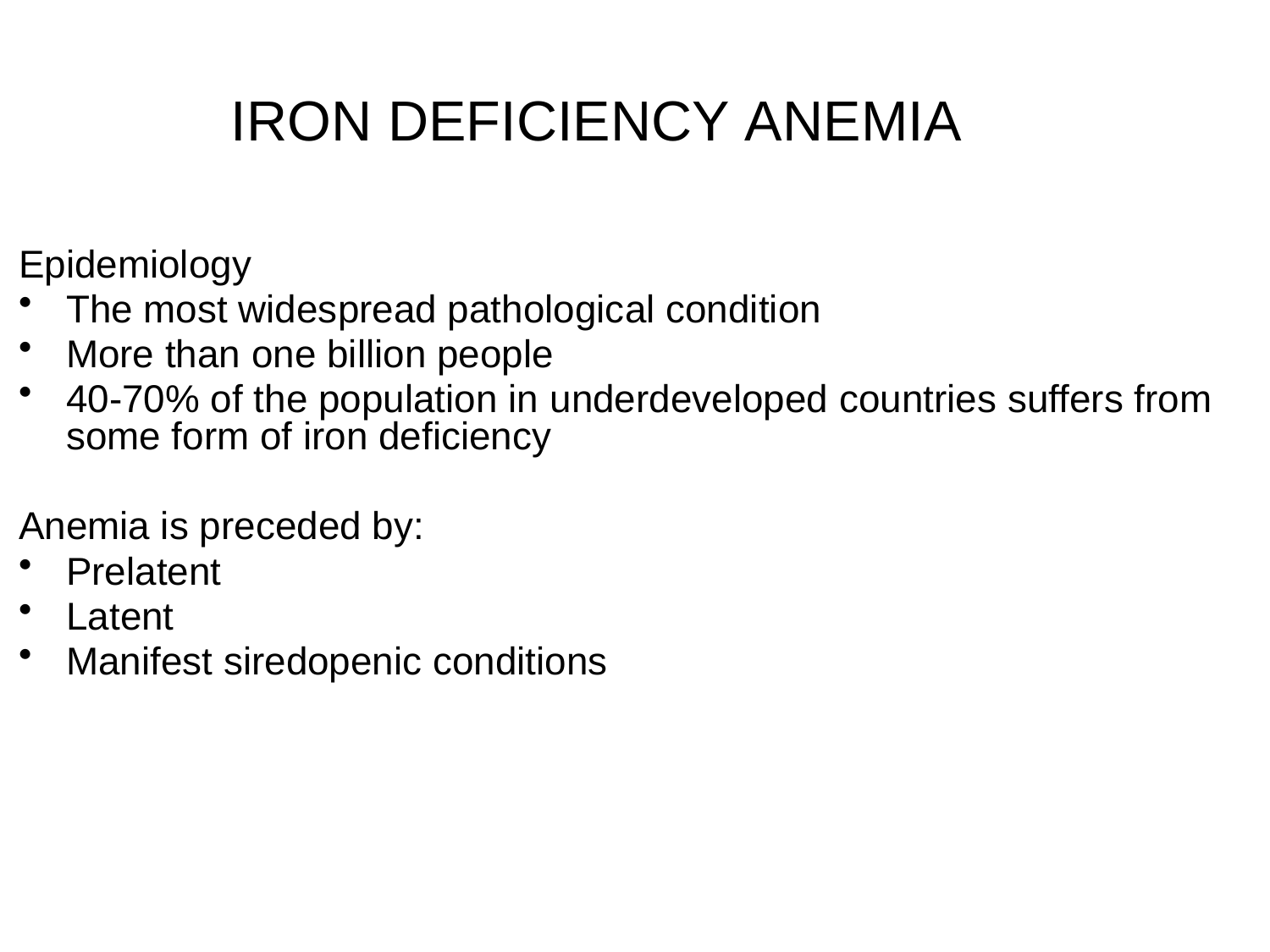

# IRON DEFICIENCY ANEMIA

Epidemiology
The most widespread pathological condition
More than one billion people
40-70% of the population in underdeveloped countries suffers from some form of iron deficiency

Anemia is preceded by:
Prelatent
Latent
Manifest siredopenic conditions